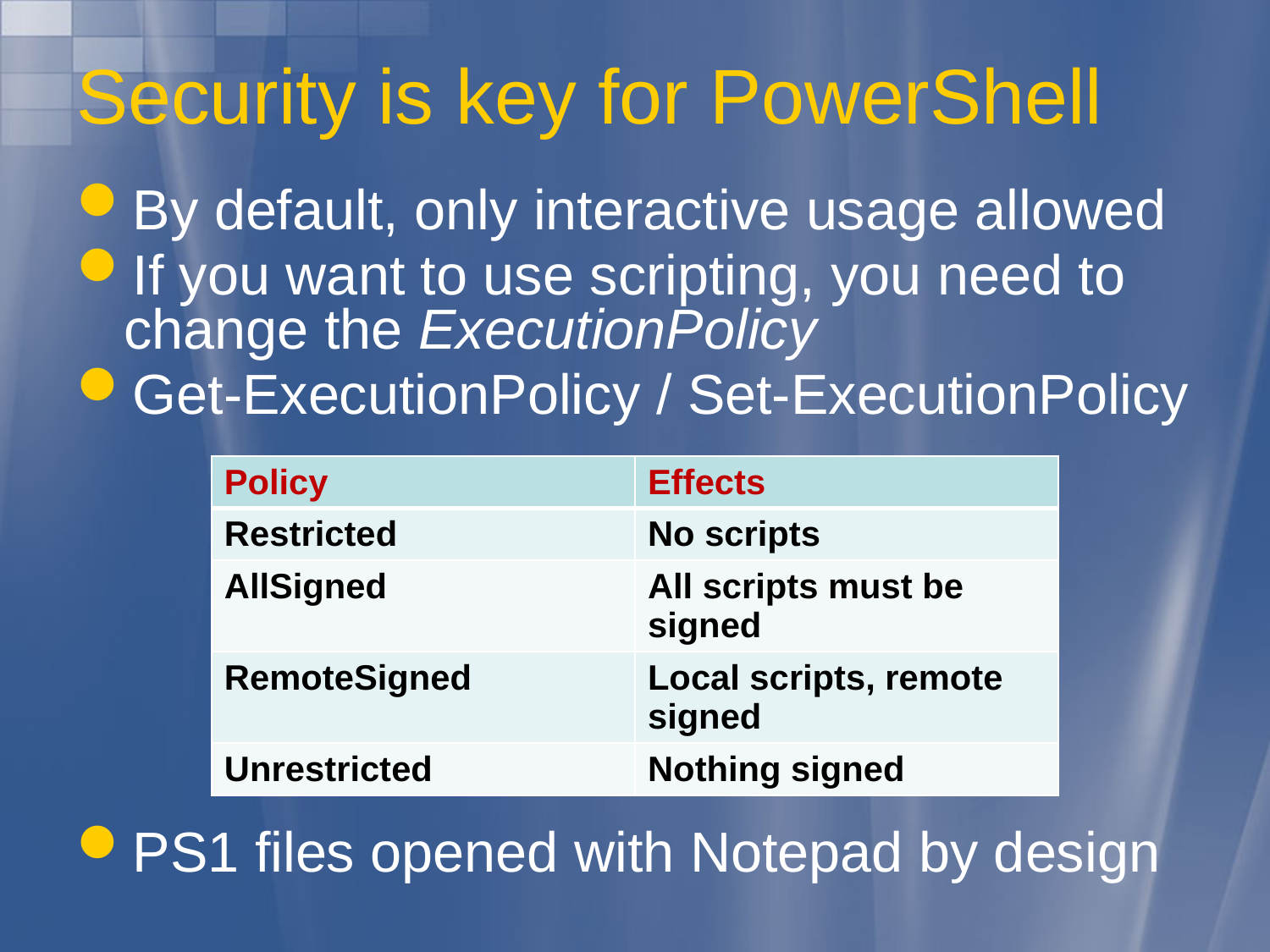

# Security is key for PowerShell
By default, only interactive usage allowed
If you want to use scripting, you need to change the ExecutionPolicy
Get-ExecutionPolicy / Set-ExecutionPolicy

PS1 files opened with Notepad by design
| Policy | Effects |
| --- | --- |
| Restricted | No scripts |
| AllSigned | All scripts must be signed |
| RemoteSigned | Local scripts, remote signed |
| Unrestricted | Nothing signed |